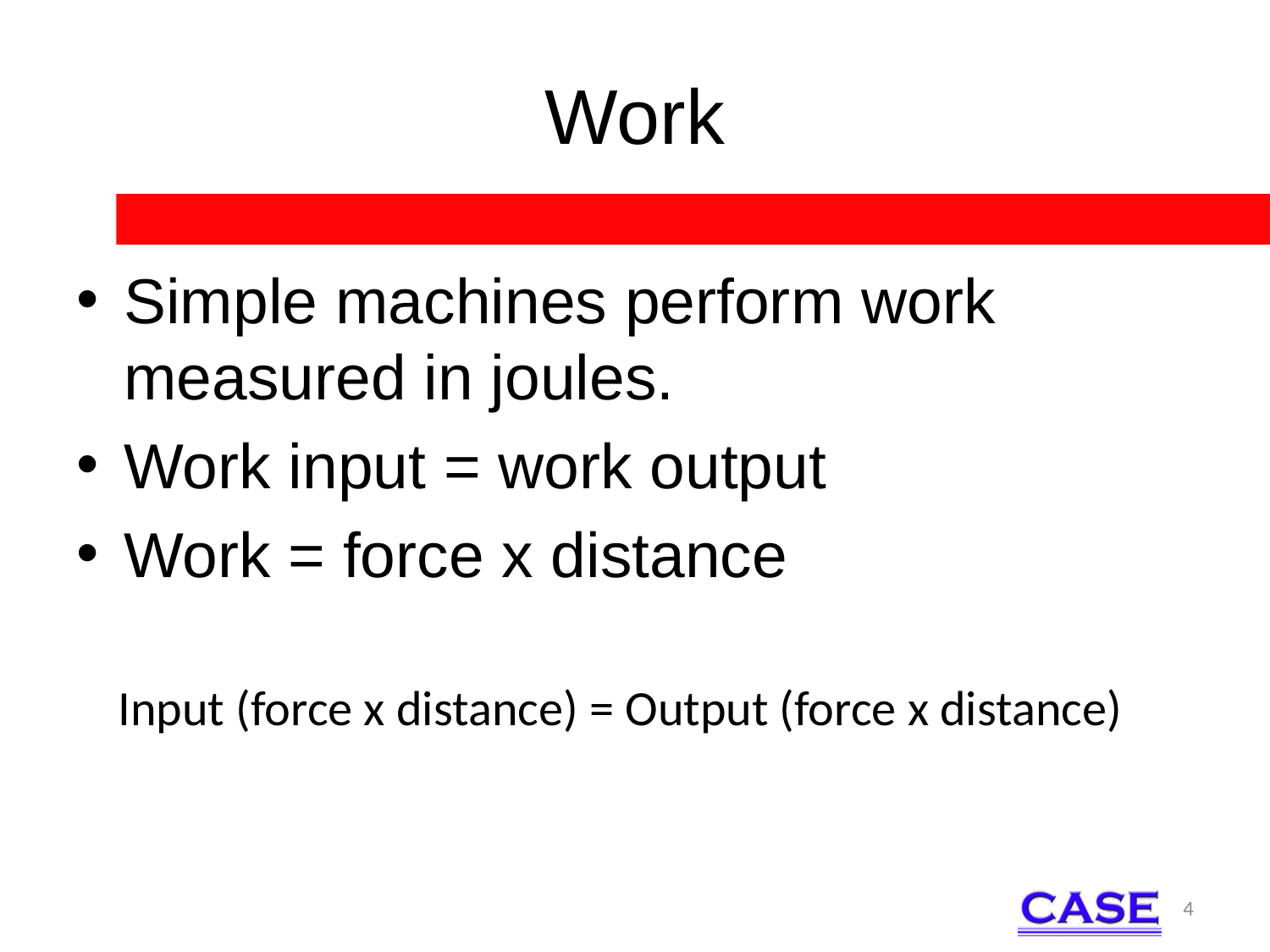

# Work
Simple machines perform work measured in joules.
Work input = work output
Work = force x distance

Input (force x distance) = Output (force x distance)
4